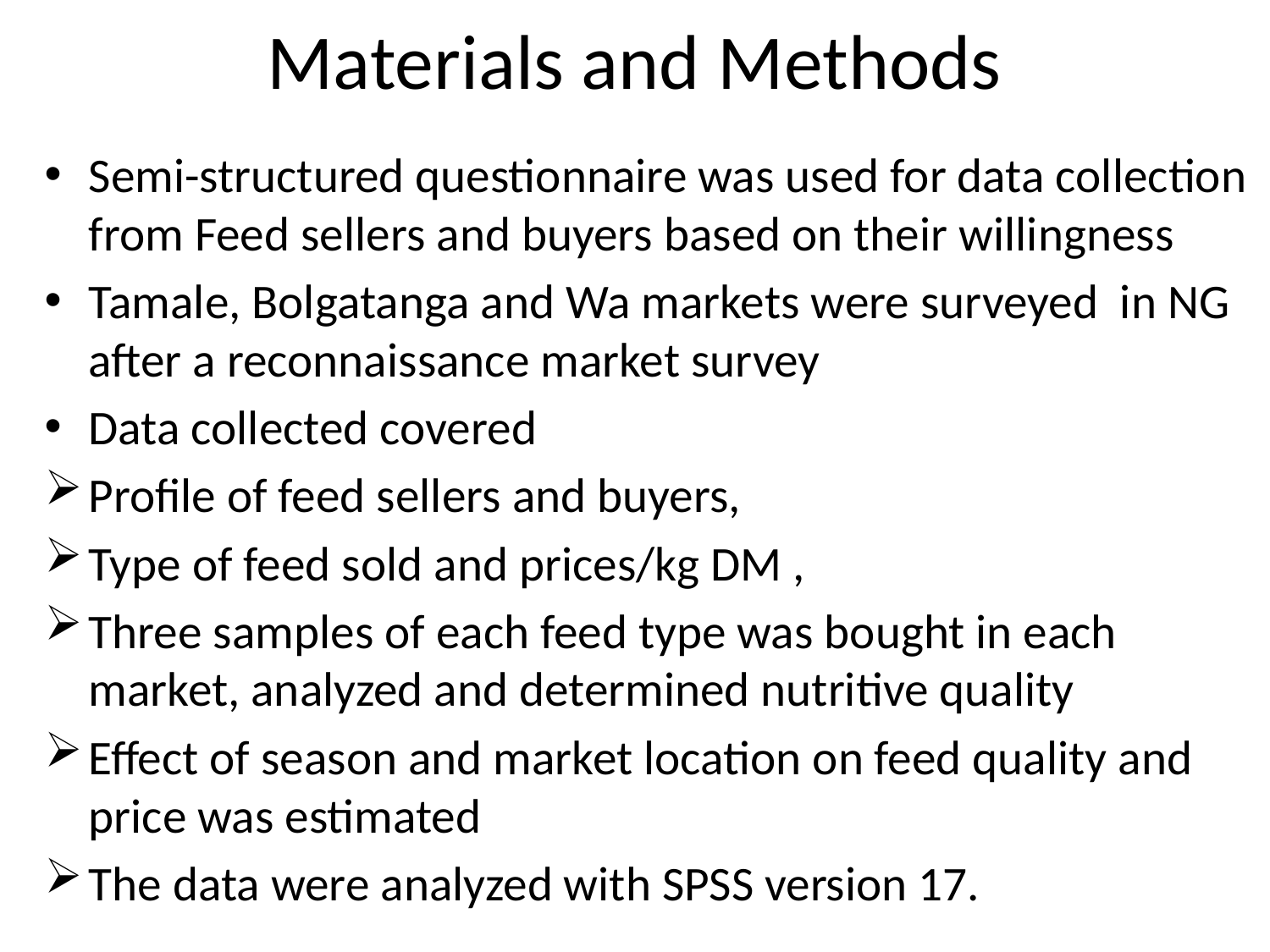

# Materials and Methods
Semi-structured questionnaire was used for data collection from Feed sellers and buyers based on their willingness
Tamale, Bolgatanga and Wa markets were surveyed  in NG after a reconnaissance market survey
Data collected covered
Profile of feed sellers and buyers,
Type of feed sold and prices/kg DM ,
Three samples of each feed type was bought in each market, analyzed and determined nutritive quality
Effect of season and market location on feed quality and price was estimated
The data were analyzed with SPSS version 17.